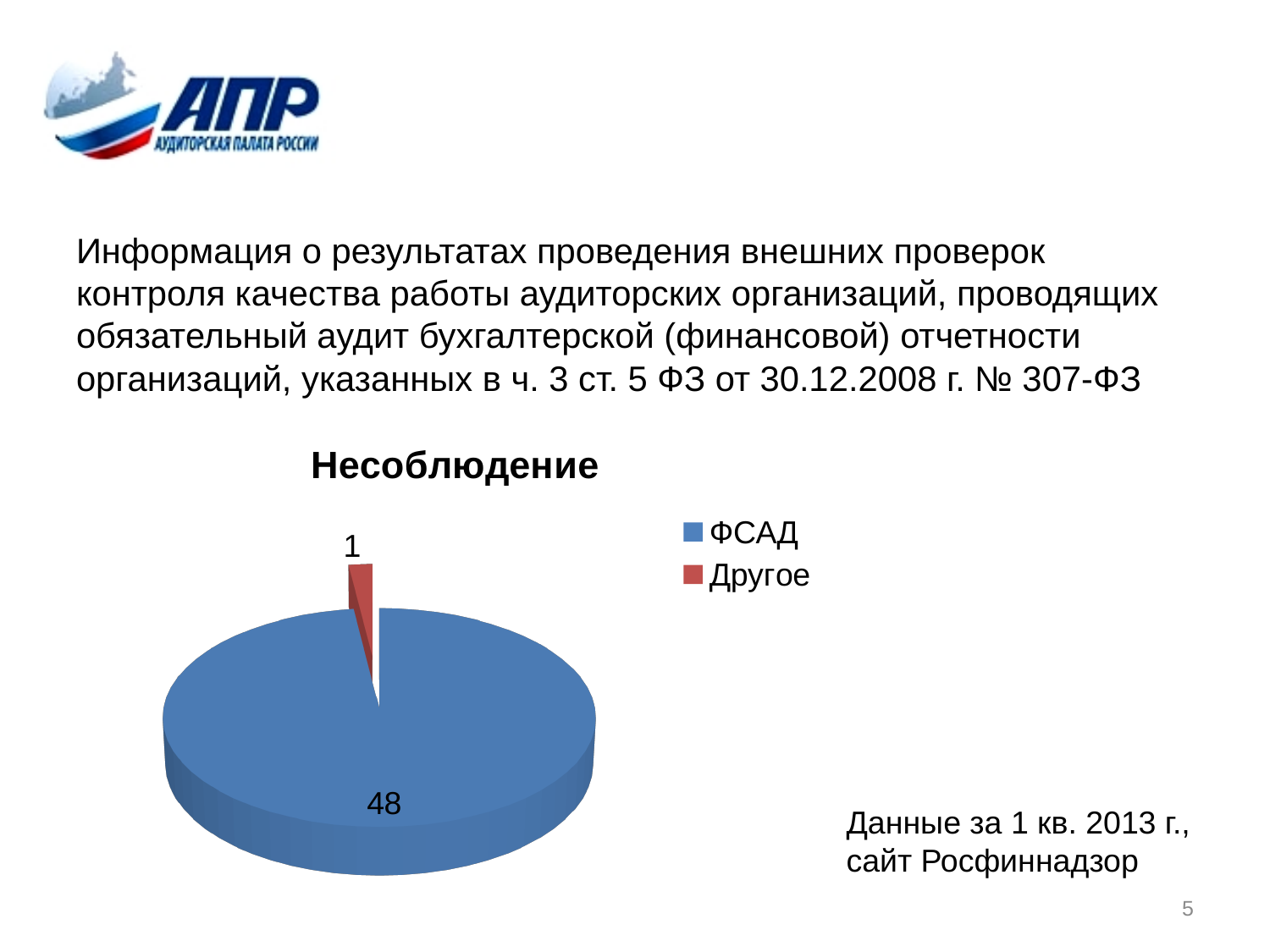

Информация о результатах проведения внешних проверок контроля качества работы аудиторских организаций, проводящих обязательный аудит бухгалтерской (финансовой) отчетности организаций, указанных в ч. 3 ст. 5 ФЗ от 30.12.2008 г. № 307-ФЗ

[unsupported chart]

Данные за 1 кв. 2013 г., сайт Росфиннадзор
5